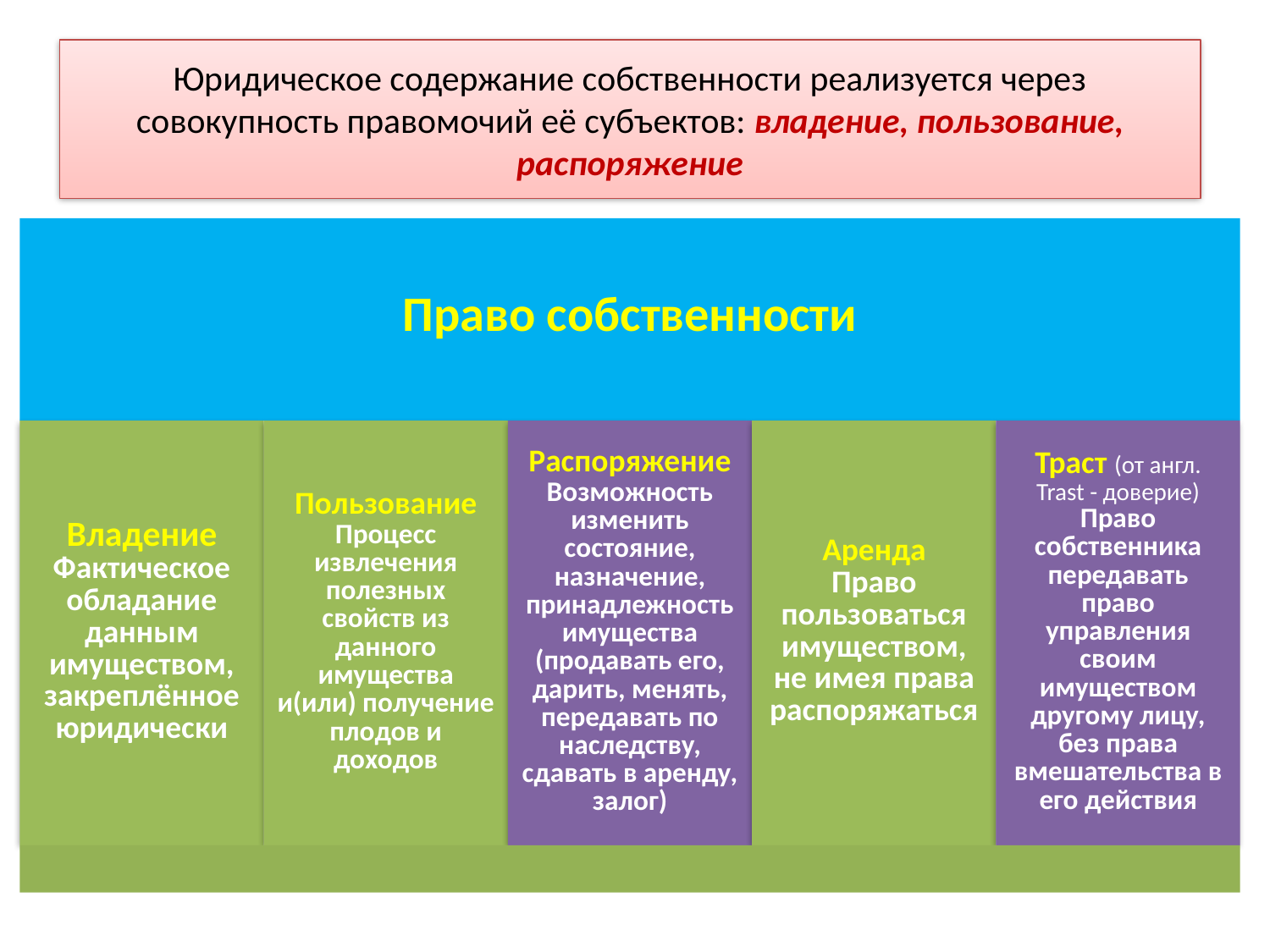

# Юридическое содержание собственности реализуется через совокупность правомочий её субъектов: владение, пользование, распоряжение
Право собственности
Владение
Фактическое обладание данным имуществом, закреплённое юридически
Распоряжение
Траст (от англ. Trast - доверие)
Право собственника передавать право управления своим имуществом другому лицу, без права вмешательства в его действия
Пользование
Аренда
Право пользоваться имуществом, не имея права распоряжаться